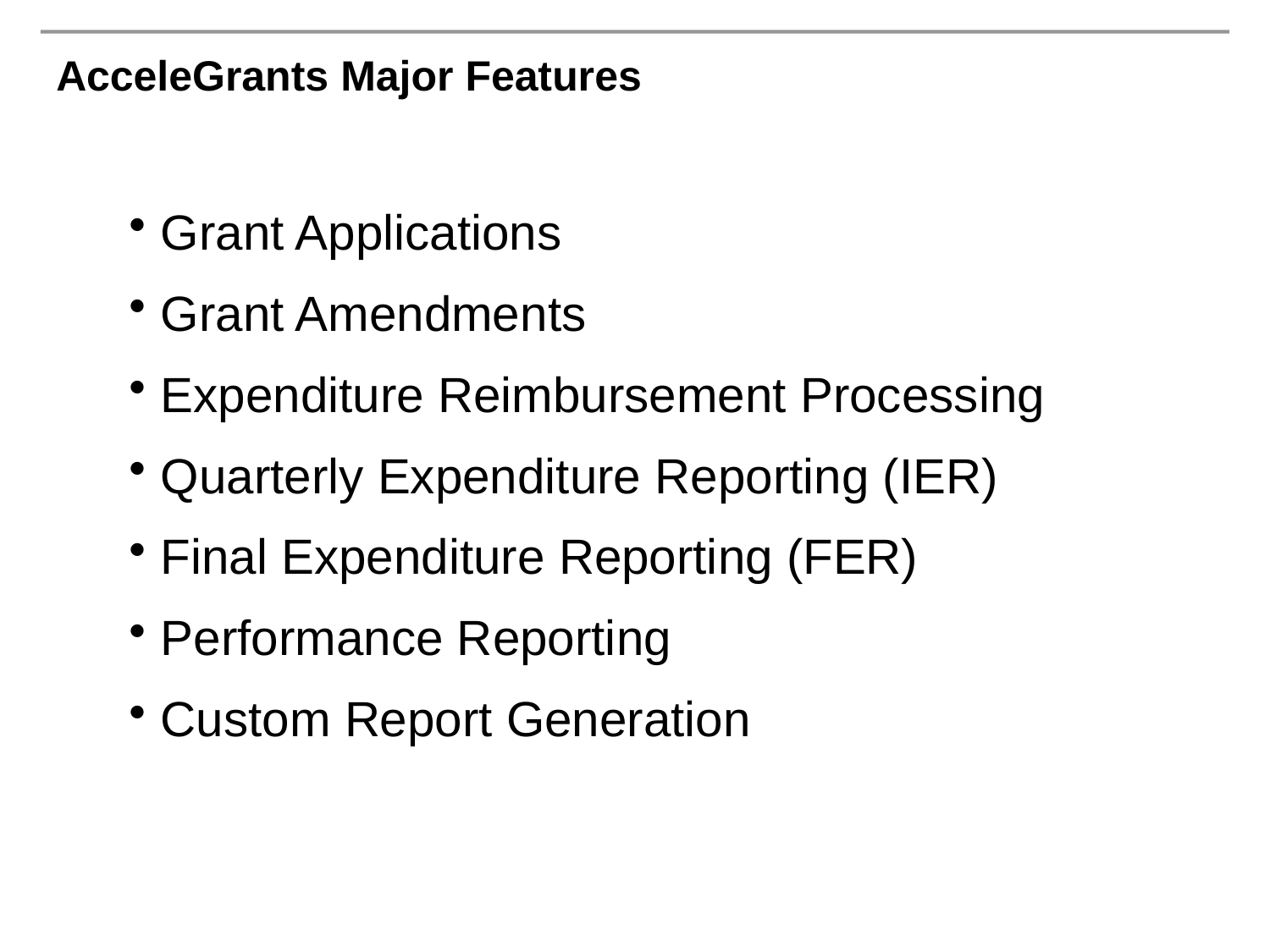

# AcceleGrants Major Features
Grant Applications

Grant Amendments

Expenditure Reimbursement Processing

Quarterly Expenditure Reporting (IER)

Final Expenditure Reporting (FER)

Performance Reporting

Custom Report Generation